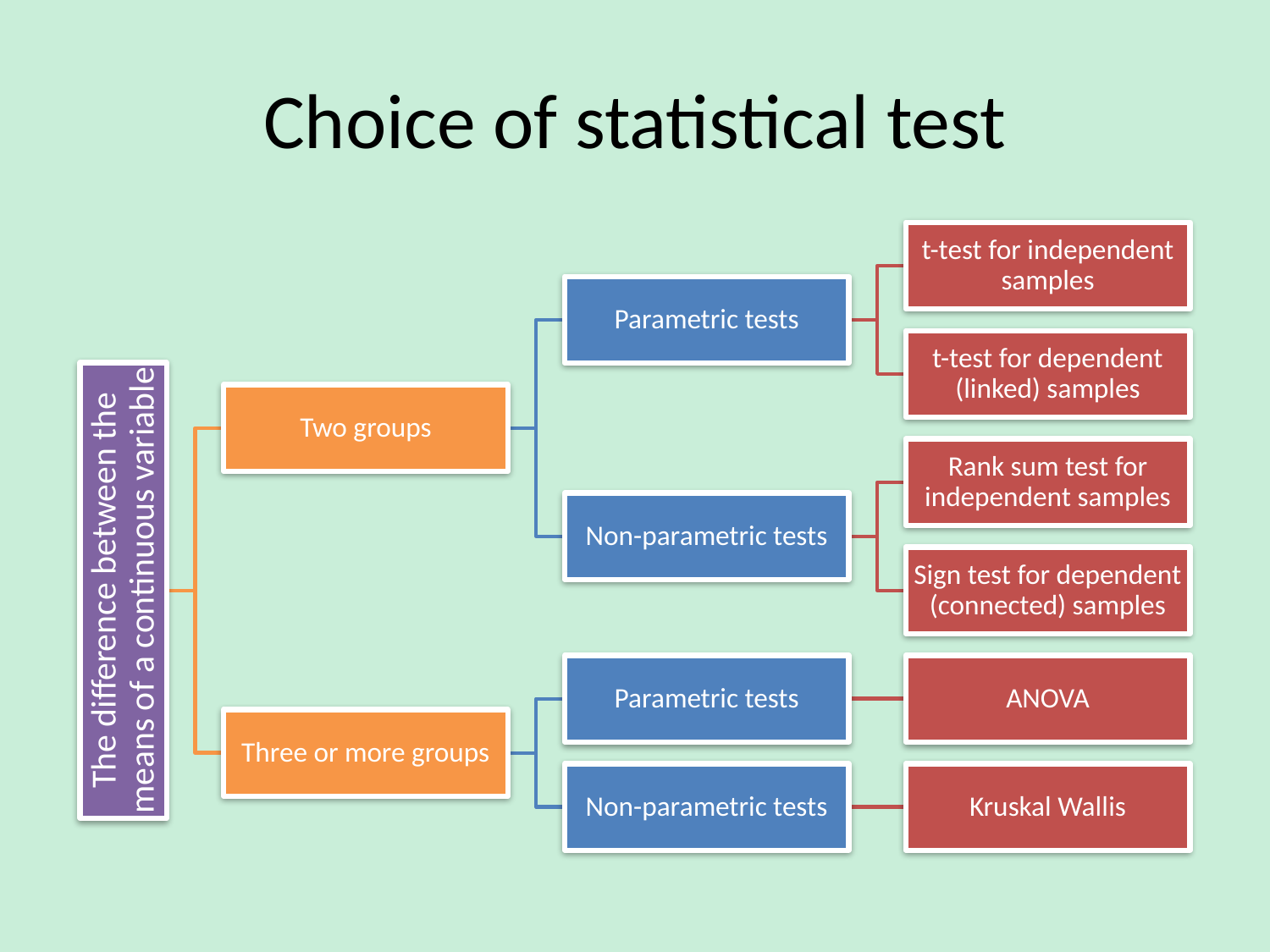

# Choice of statistical test

The difference between the means of a continuous variable
Two groups
Parametric tests
t-test for independent samples
t-test for dependent (linked) samples
Non-parametric tests
Rank sum test for independent samples
Sign test for dependent (connected) samples
Three or more groups
Parametric tests
ANOVA
Non-parametric tests
Kruskal Wallis